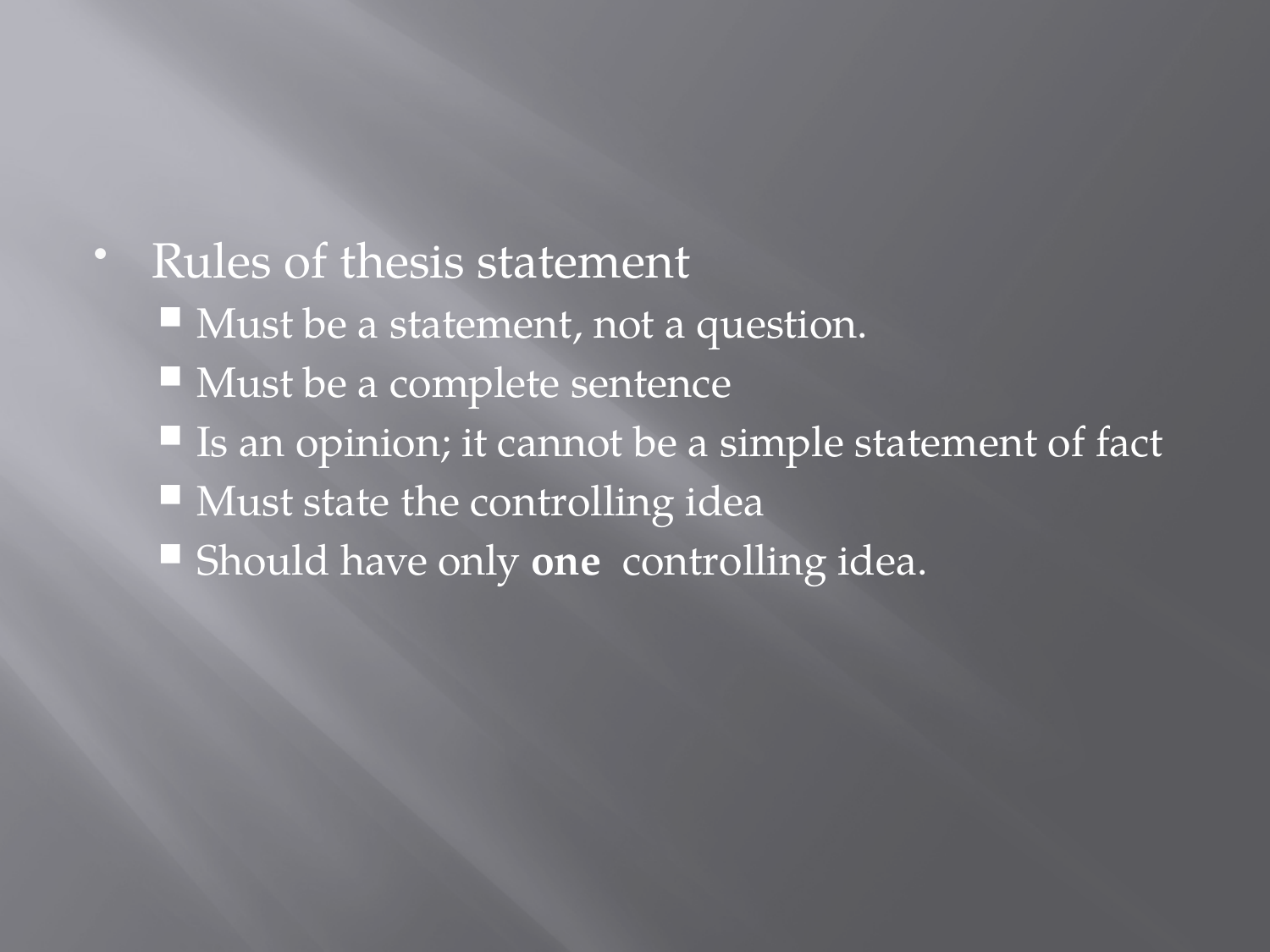

#
Rules of thesis statement
Must be a statement, not a question.
Must be a complete sentence
Is an opinion; it cannot be a simple statement of fact
Must state the controlling idea
Should have only one  controlling idea.